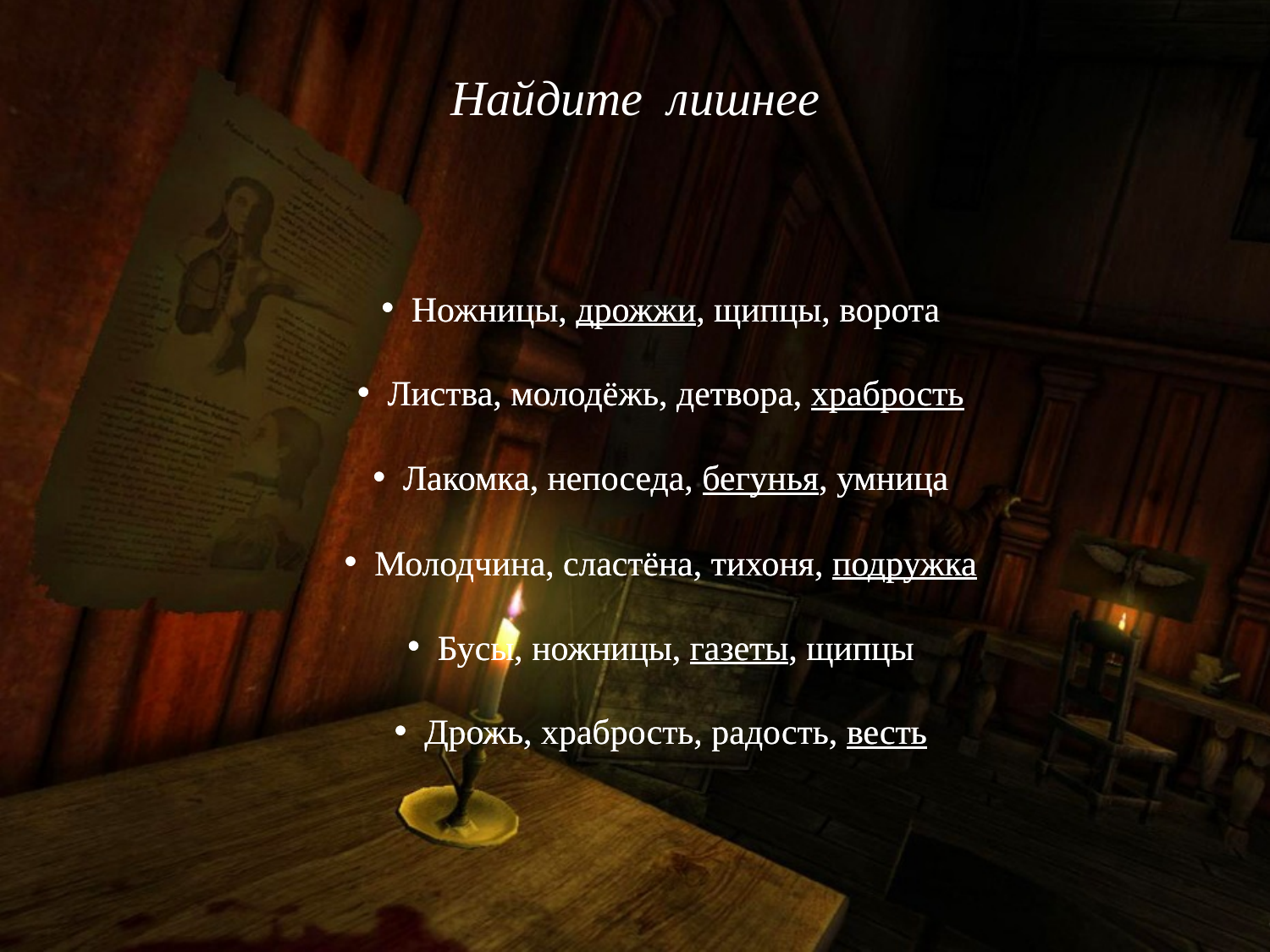

Найдите  лишнее
Ножницы, дрожжи, щипцы, ворота

Листва, молодёжь, детвора, храбрость

Лакомка, непоседа, бегунья, умница

Молодчина, сластёна, тихоня, подружка

Бусы, ножницы, газеты, щипцы

Дрожь, храбрость, радость, весть
Ножницы, дрожжи, щипцы, ворота

Листва, молодёжь, детвора, храбрость

Лакомка, непоседа, бегунья, умница

Молодчина, сластёна, тихоня, подружка

Бусы, ножницы, газеты, щипцы

Дрожь, храбрость, радость, весть